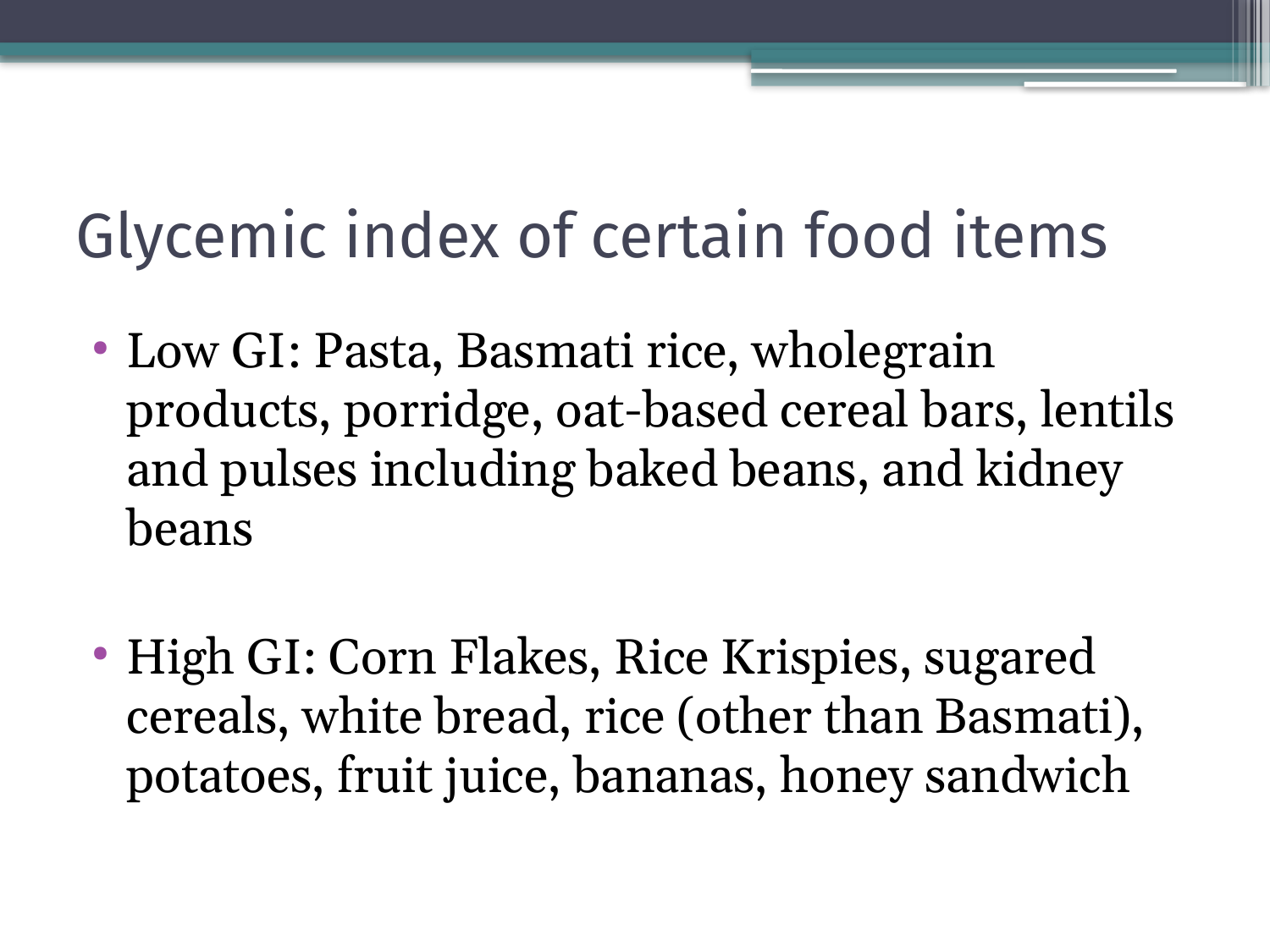

# Glycemic index of certain food items
Low GI: Pasta, Basmati rice, wholegrain products, porridge, oat-based cereal bars, lentils and pulses including baked beans, and kidney beans

High GI: Corn Flakes, Rice Krispies, sugared cereals, white bread, rice (other than Basmati), potatoes, fruit juice, bananas, honey sandwich